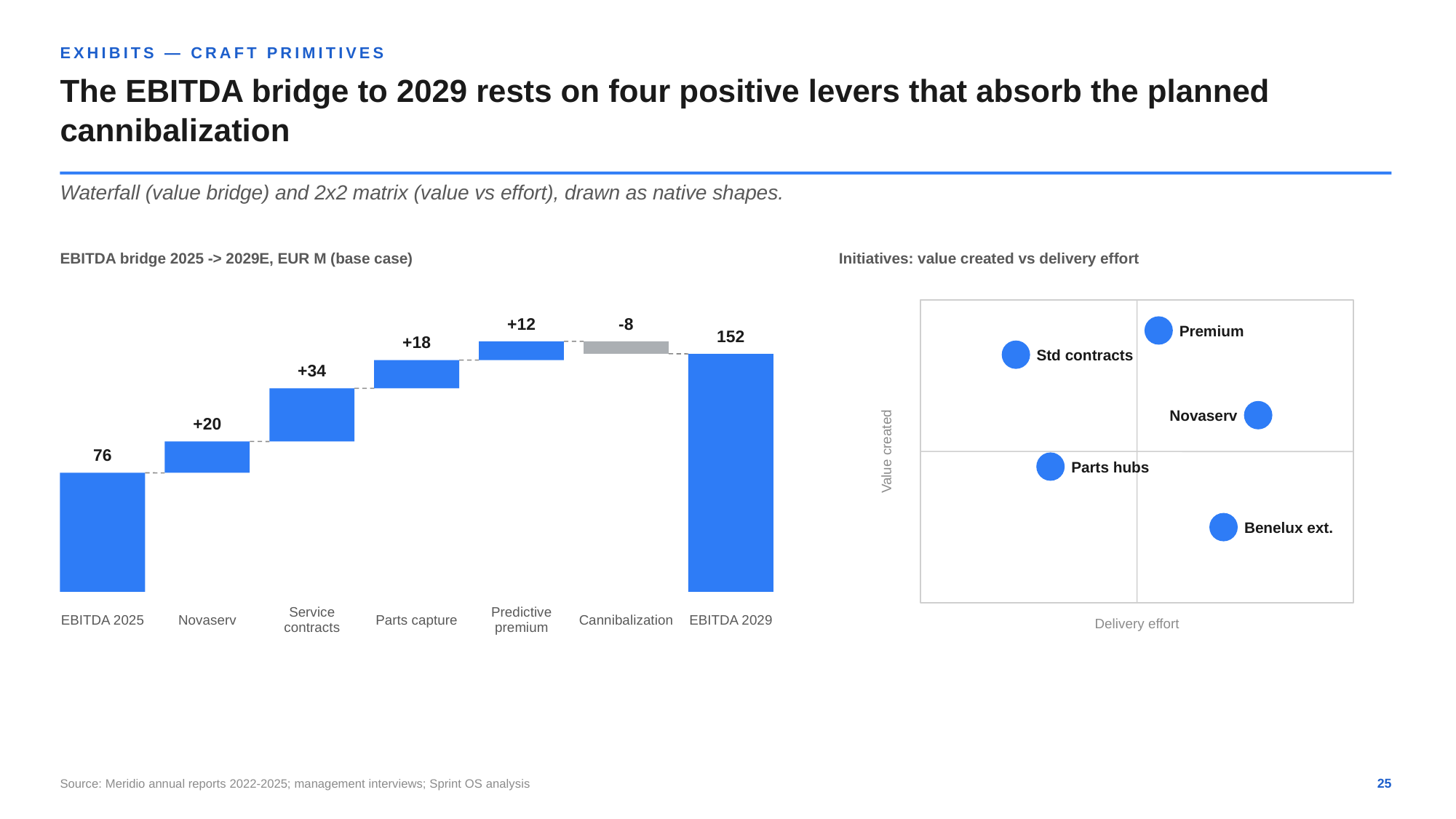

EXHIBITS — CRAFT PRIMITIVES
The EBITDA bridge to 2029 rests on four positive levers that absorb the planned cannibalization

Waterfall (value bridge) and 2x2 matrix (value vs effort), drawn as native shapes.
EBITDA bridge 2025 -> 2029E, EUR M (base case)
Initiatives: value created vs delivery effort

+12
-8
Premium

152
+18
Std contracts

+34

Novaserv

+20
Value created
76

Parts hubs

Benelux ext.

EBITDA 2025
Novaserv
Service contracts
Parts capture
Predictive premium
Cannibalization
EBITDA 2029
Delivery effort
Source: Meridio annual reports 2022-2025; management interviews; Sprint OS analysis
25